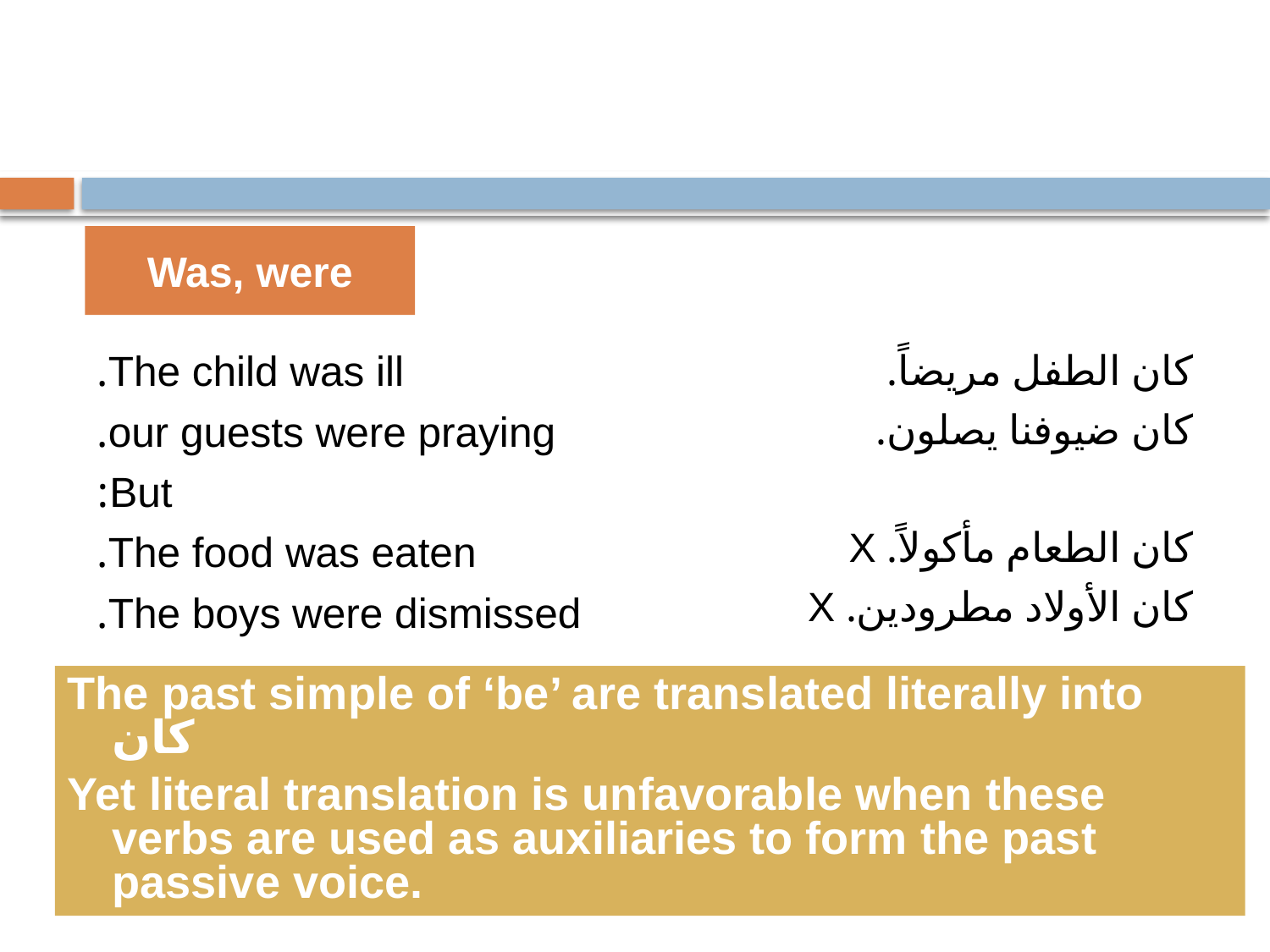

Was, were
The child was ill.
our guests were praying.
But:
The food was eaten.
The boys were dismissed.
كان الطفل مريضاً.
كان ضيوفنا يصلون.

كان الطعام مأكولاً. X
كان الأولاد مطرودين. X
The past simple of ‘be’ are translated literally into كان
Yet literal translation is unfavorable when these verbs are used as auxiliaries to form the past passive voice.